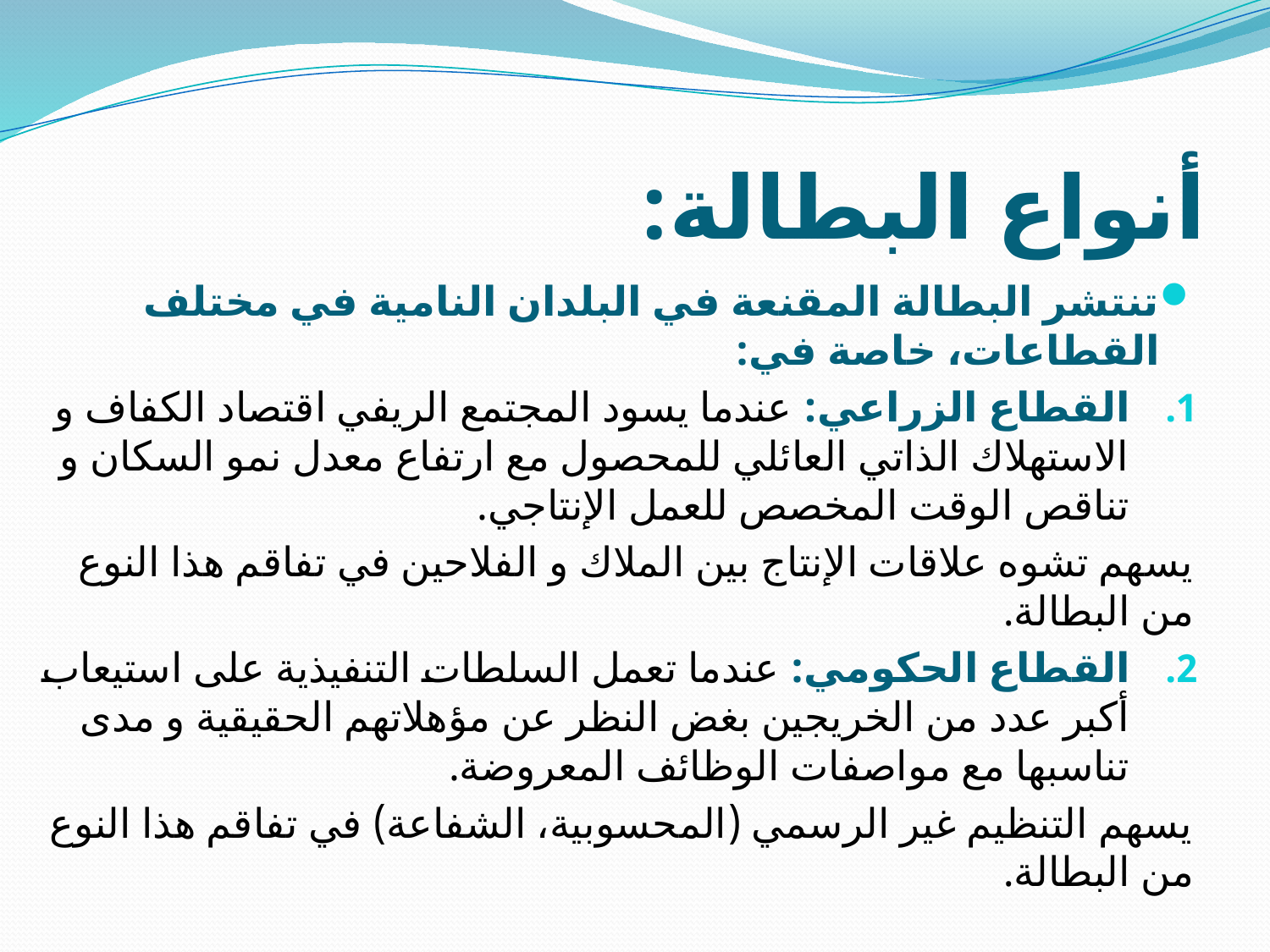

# أنواع البطالة:
تنتشر البطالة المقنعة في البلدان النامية في مختلف القطاعات، خاصة في:
القطاع الزراعي: عندما يسود المجتمع الريفي اقتصاد الكفاف و الاستهلاك الذاتي العائلي للمحصول مع ارتفاع معدل نمو السكان و تناقص الوقت المخصص للعمل الإنتاجي.
يسهم تشوه علاقات الإنتاج بين الملاك و الفلاحين في تفاقم هذا النوع من البطالة.
القطاع الحكومي: عندما تعمل السلطات التنفيذية على استيعاب أكبر عدد من الخريجين بغض النظر عن مؤهلاتهم الحقيقية و مدى تناسبها مع مواصفات الوظائف المعروضة.
يسهم التنظيم غير الرسمي (المحسوبية، الشفاعة) في تفاقم هذا النوع من البطالة.